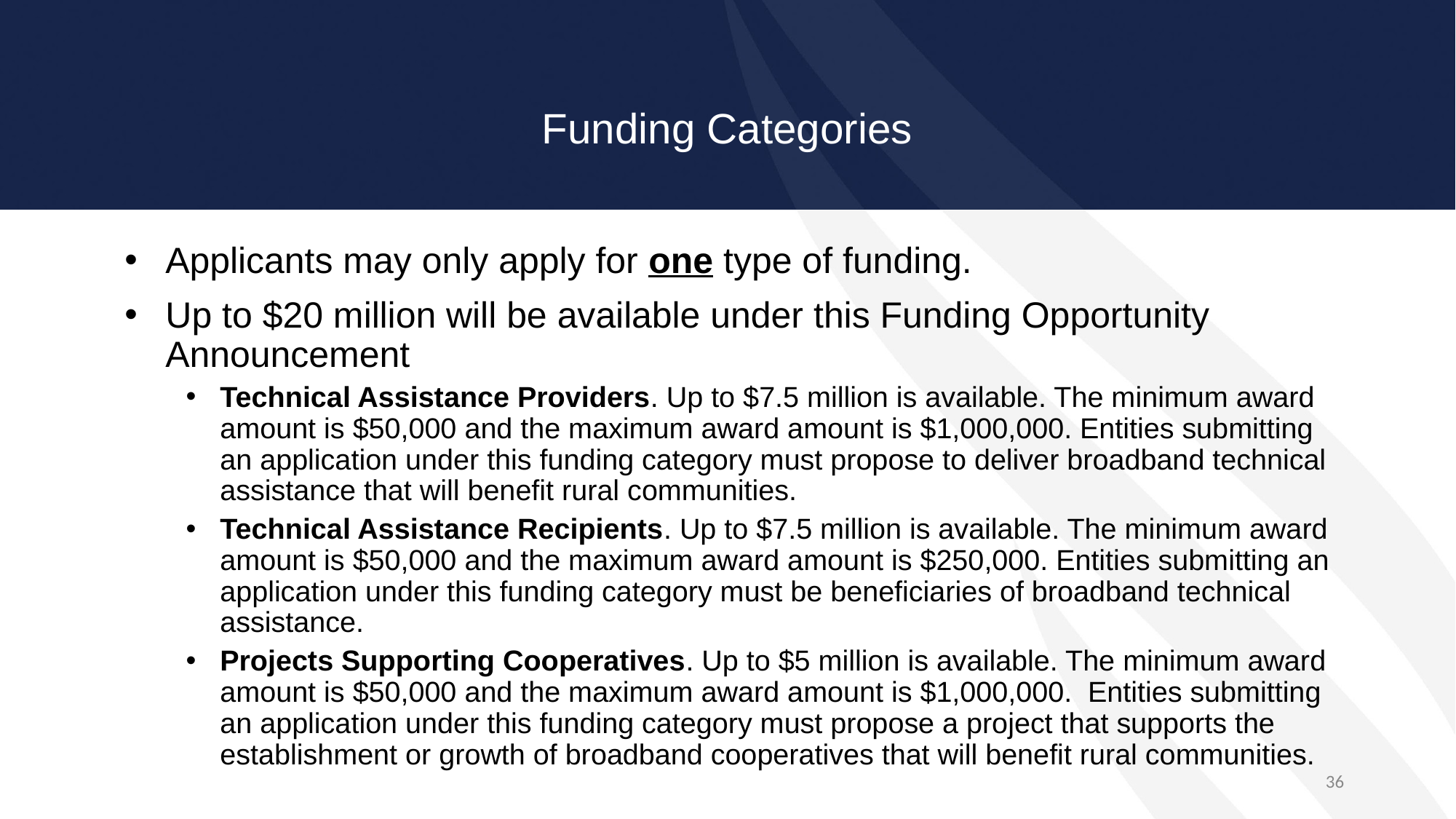

# Funding Categories
Applicants may only apply for one type of funding.
Up to $20 million will be available under this Funding Opportunity Announcement
Technical Assistance Providers. Up to $7.5 million is available. The minimum award amount is $50,000 and the maximum award amount is $1,000,000. Entities submitting an application under this funding category must propose to deliver broadband technical assistance that will benefit rural communities.
Technical Assistance Recipients. Up to $7.5 million is available. The minimum award amount is $50,000 and the maximum award amount is $250,000. Entities submitting an application under this funding category must be beneficiaries of broadband technical assistance.
Projects Supporting Cooperatives. Up to $5 million is available. The minimum award amount is $50,000 and the maximum award amount is $1,000,000.  Entities submitting an application under this funding category must propose a project that supports the establishment or growth of broadband cooperatives that will benefit rural communities.

36